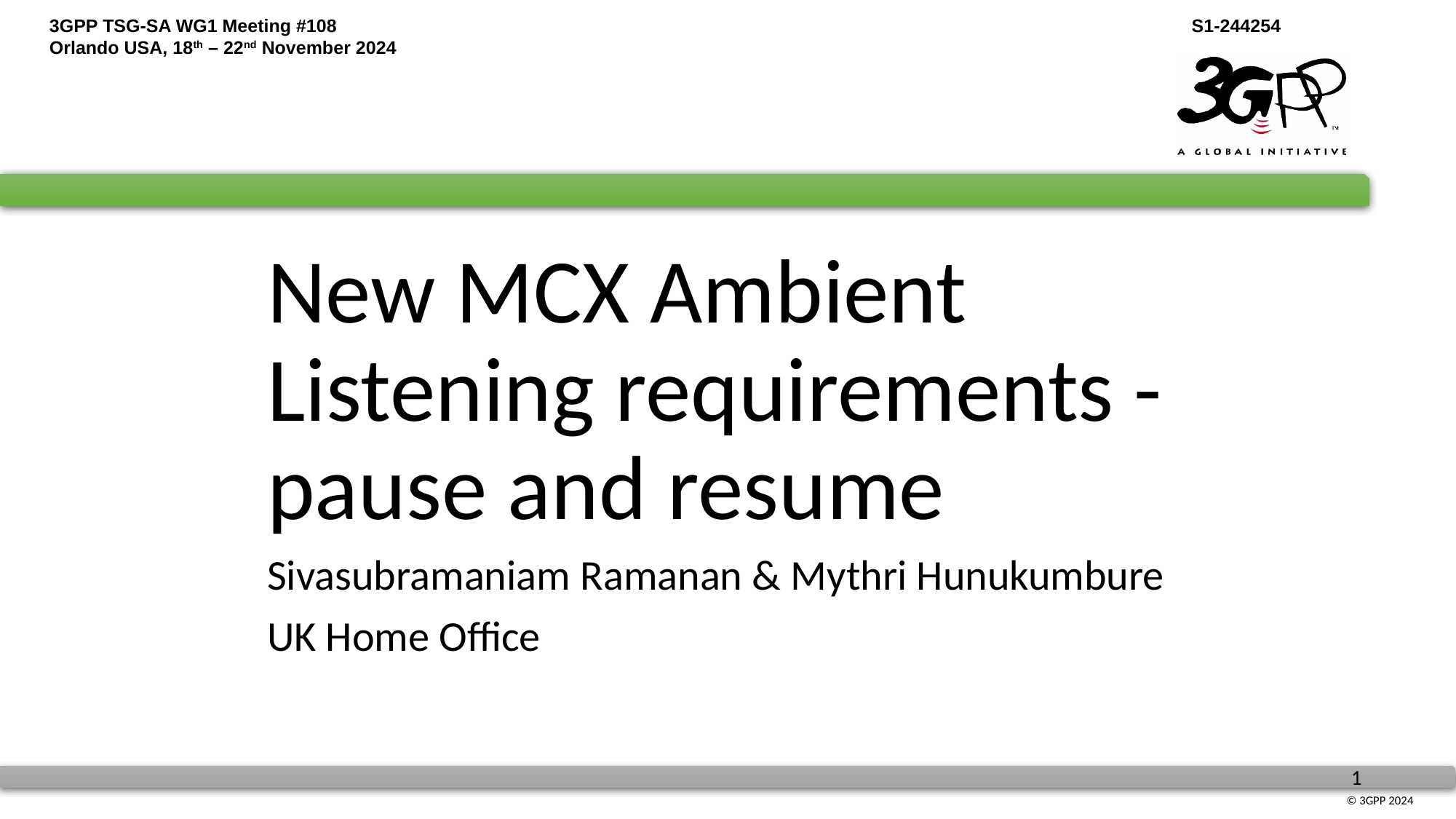

# New MCX Ambient Listening requirements - pause and resume
Sivasubramaniam Ramanan & Mythri Hunukumbure
UK Home Office